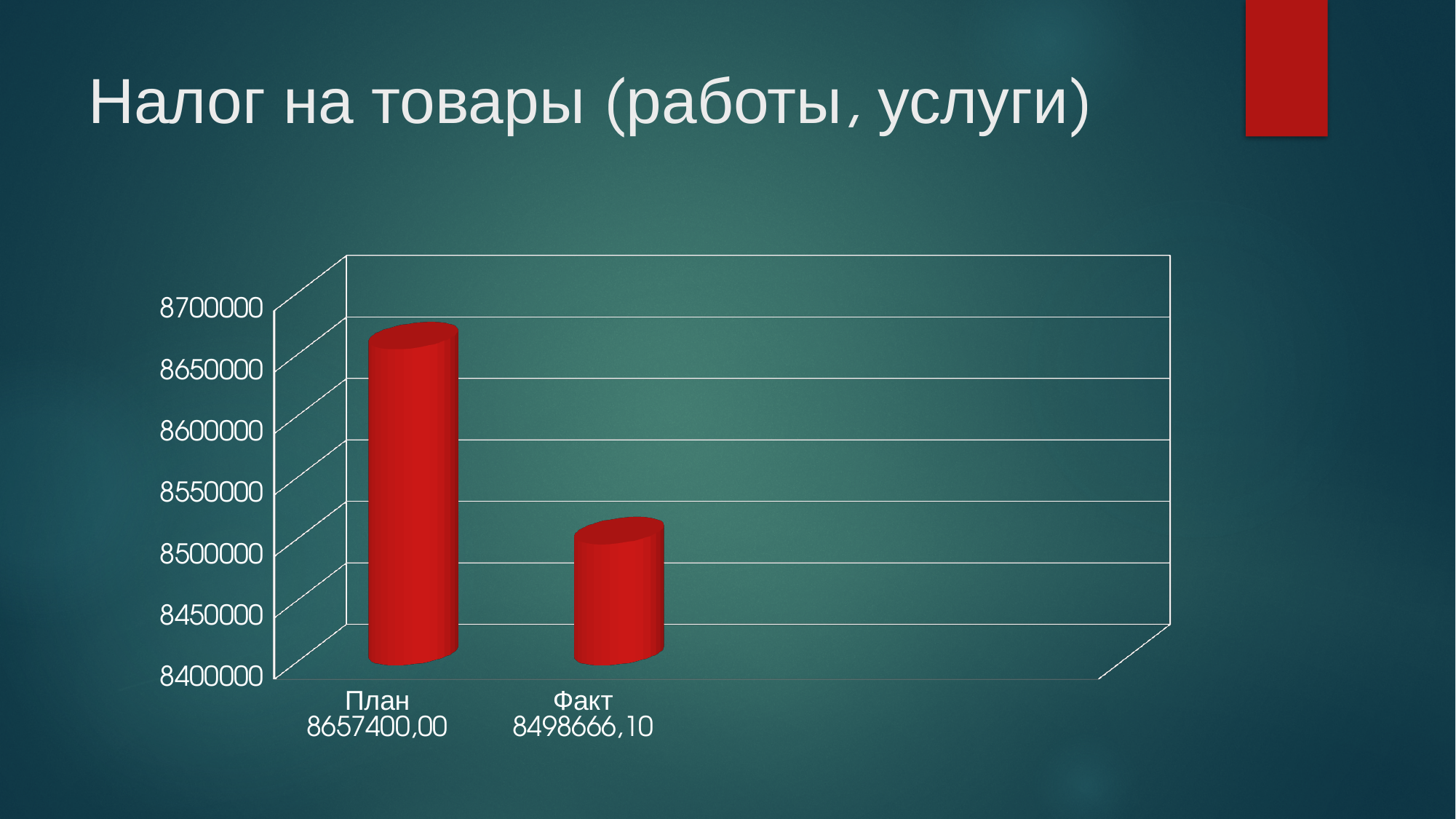

# Налог на товары (работы, услуги)

[unsupported chart]